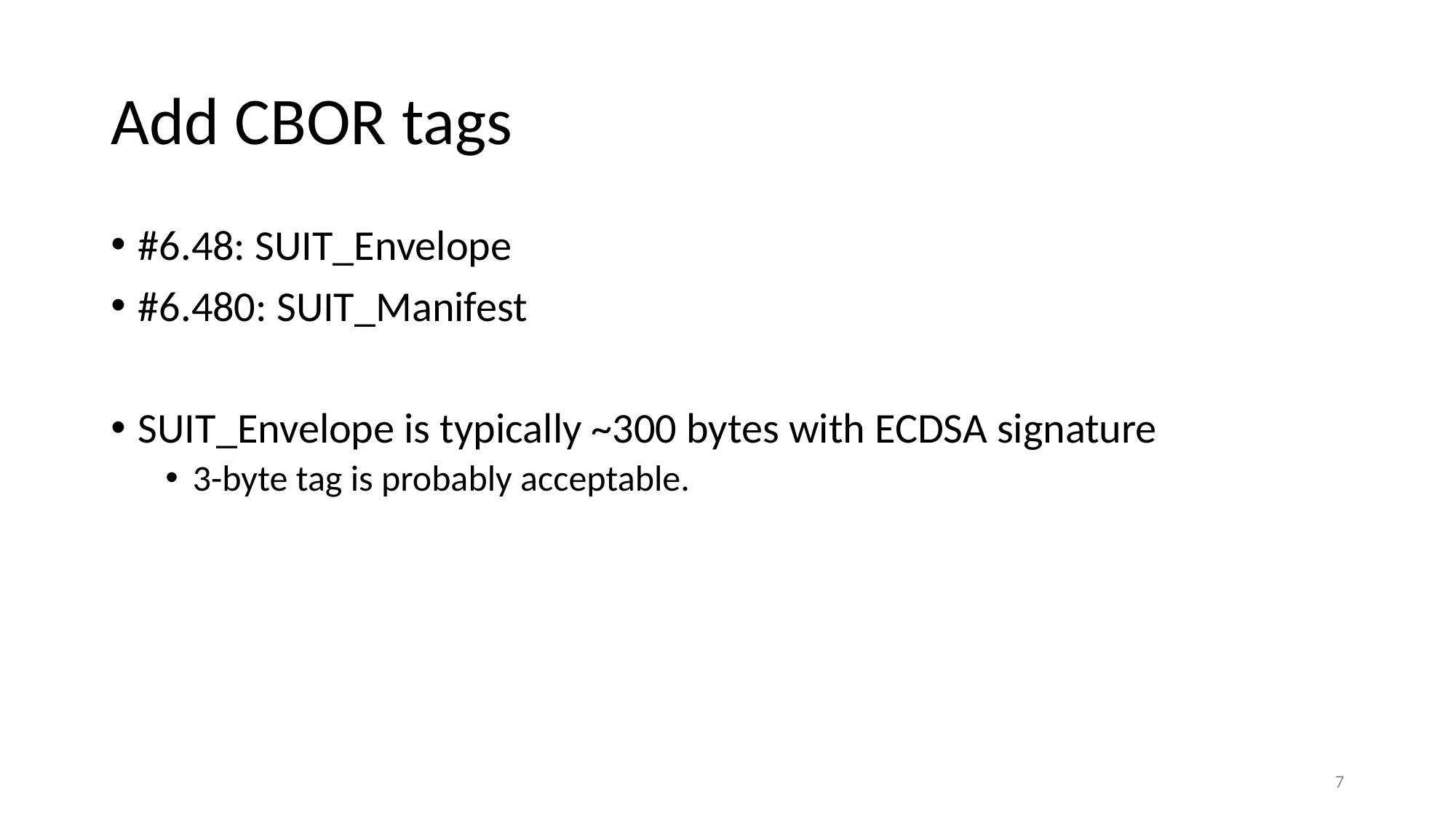

# Add CBOR tags
#6.48: SUIT_Envelope
#6.480: SUIT_Manifest

SUIT_Envelope is typically ~300 bytes with ECDSA signature
3-byte tag is probably acceptable.
7